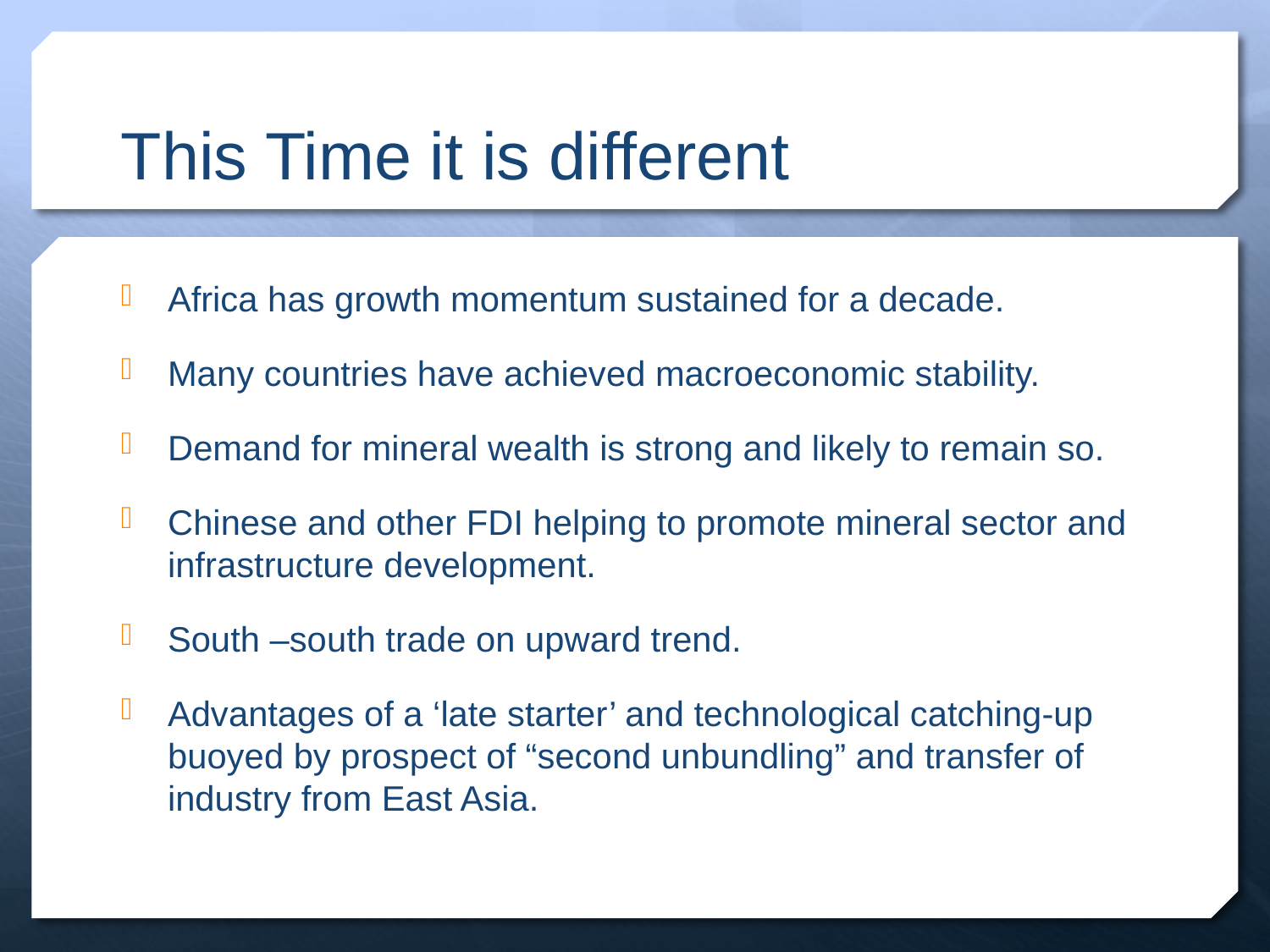

# This Time it is different
Africa has growth momentum sustained for a decade.
Many countries have achieved macroeconomic stability.
Demand for mineral wealth is strong and likely to remain so.
Chinese and other FDI helping to promote mineral sector and infrastructure development.
South –south trade on upward trend.
Advantages of a ‘late starter’ and technological catching-up buoyed by prospect of “second unbundling” and transfer of industry from East Asia.